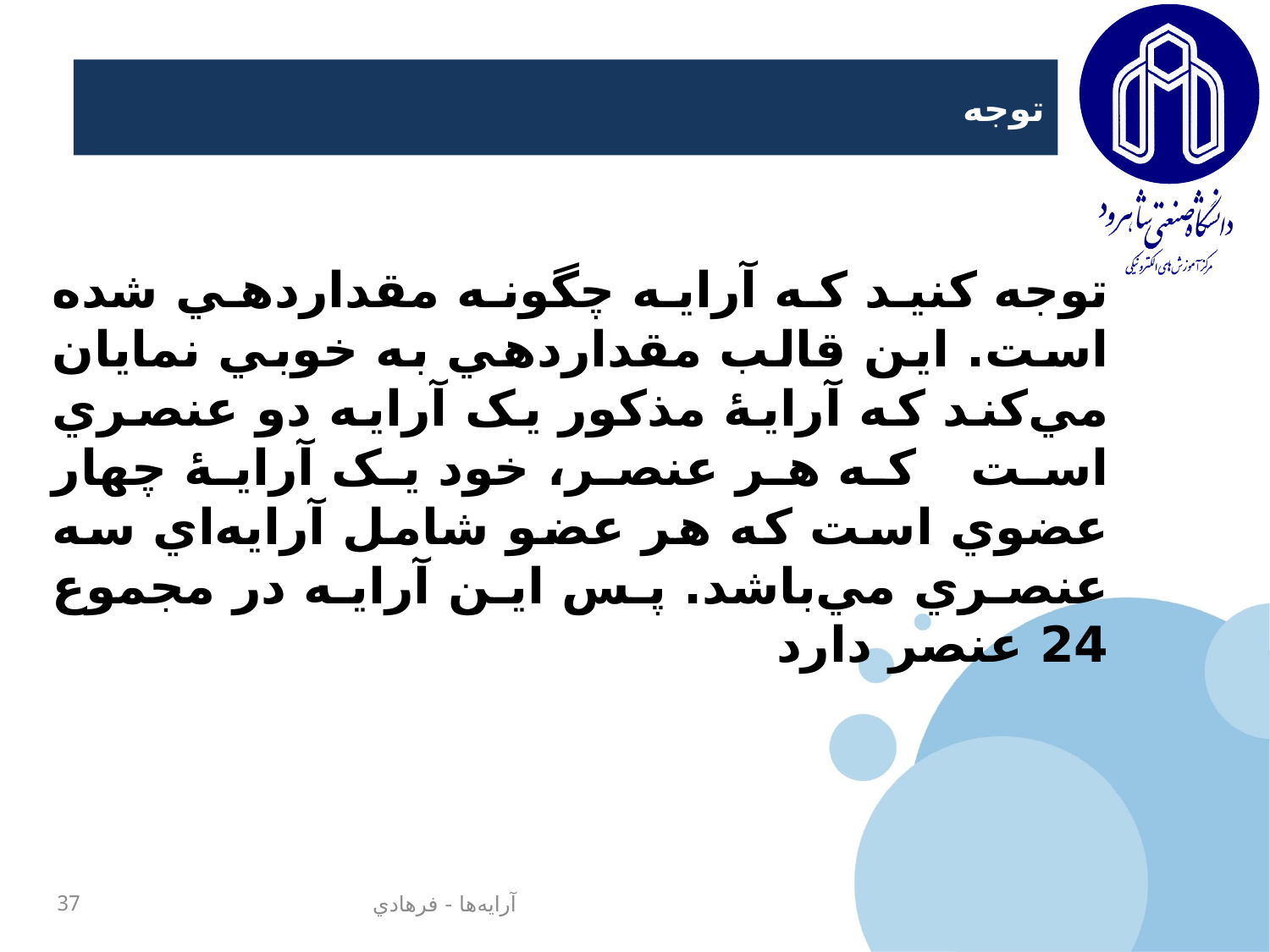

# توجه
توجه‌ كنيد كه آرايه چگونه مقداردهي شده است. اين قالب مقداردهي به خوبي نمايان مي‌کند که آرايۀ مذکور يک آرايه دو عنصري است  که هر عنصر، خود يک آرايۀ چهار عضوي است که هر عضو شامل آرايه‌اي سه عنصري مي‌باشد. پس اين آرايه در مجموع 24 عنصر دارد
37
آرايه‌ها - فرهادي